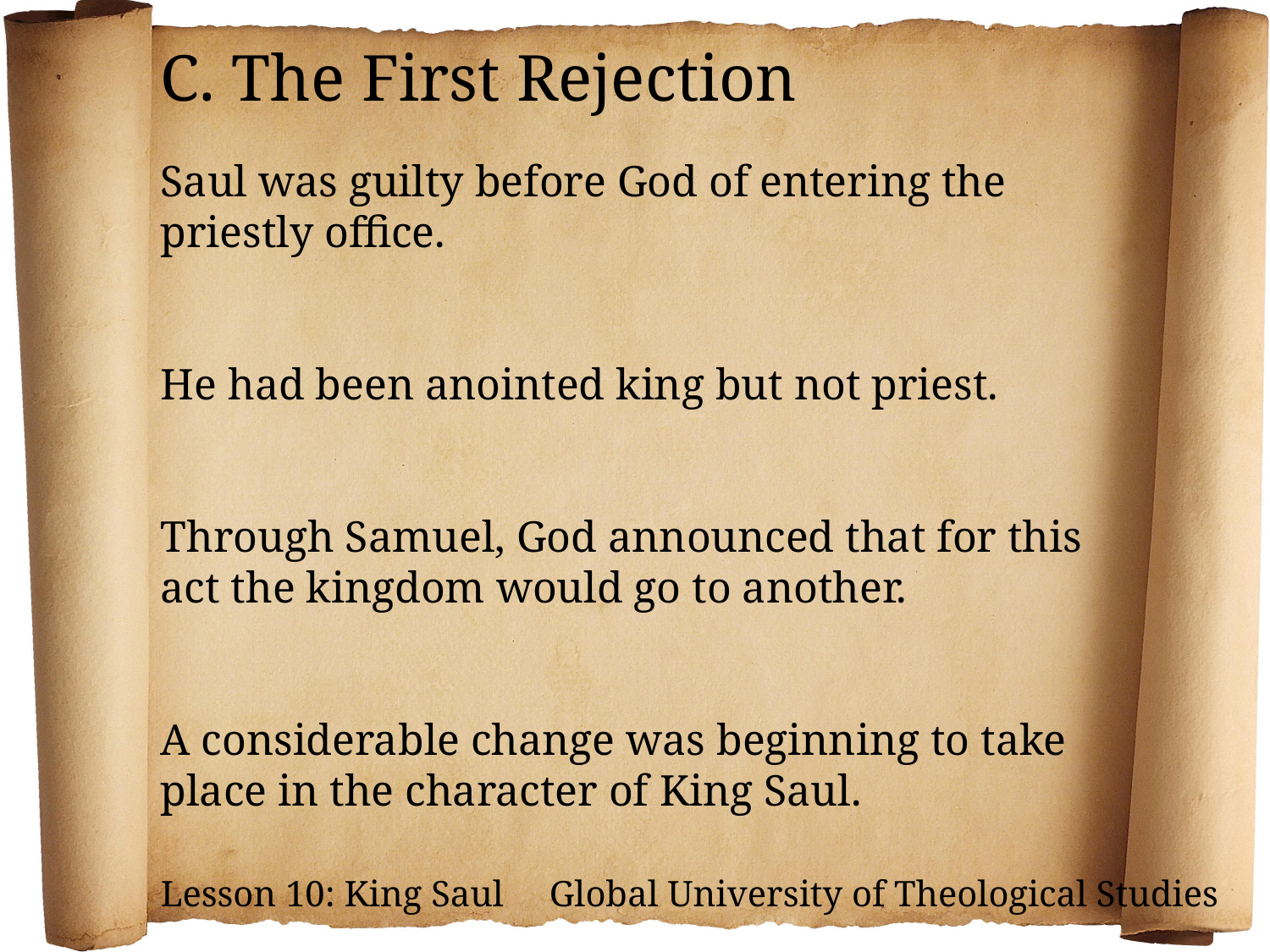

C. The First Rejection
Saul was guilty before God of entering the priestly office.

He had been anointed king but not priest.

Through Samuel, God announced that for this act the kingdom would go to another.

A considerable change was beginning to take place in the character of King Saul.
Lesson 10: King Saul     Global University of Theological Studies